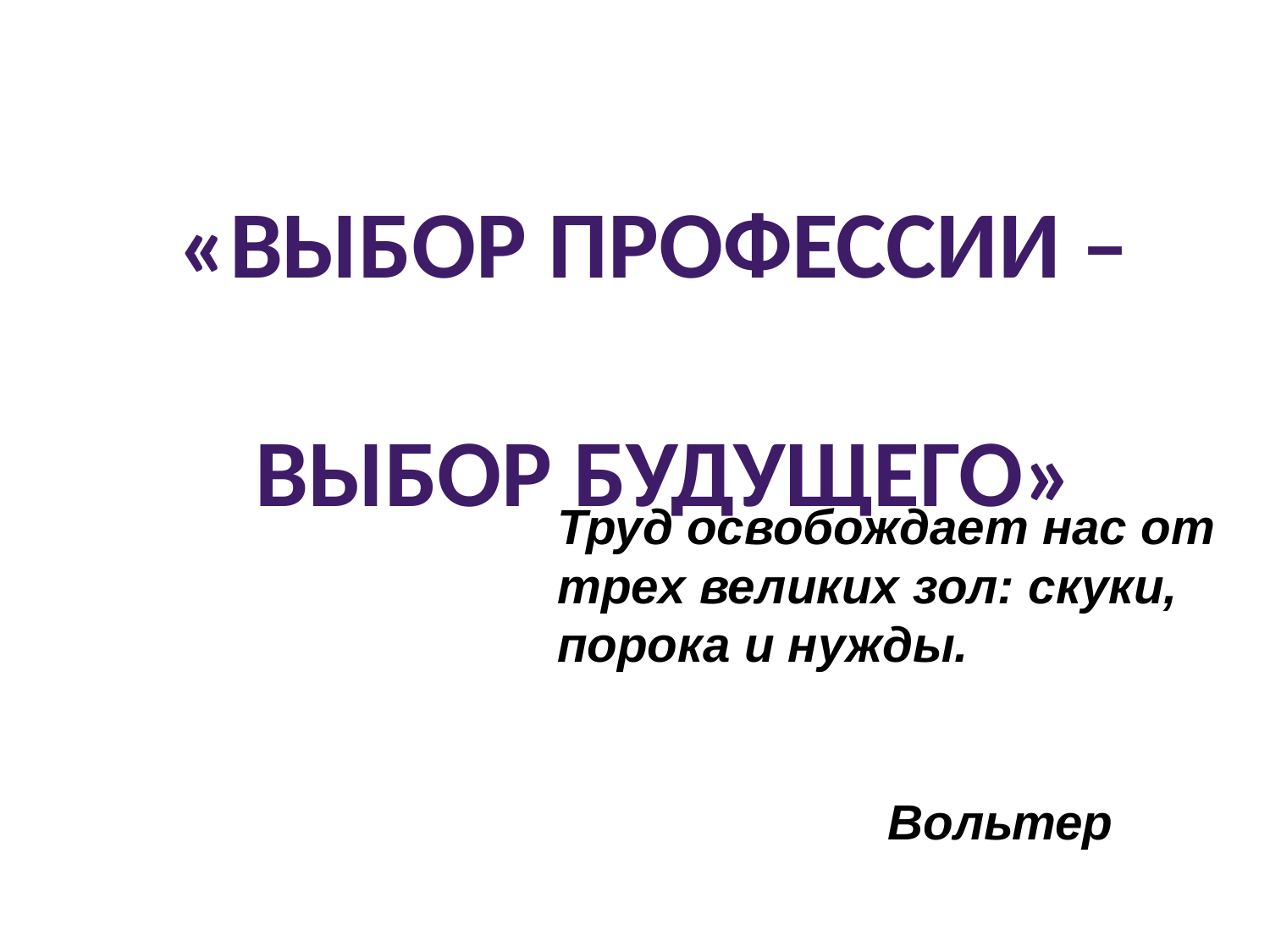

«Выбор профессии –

 выбор будущего»
Труд освобождает нас от трех великих зол: скуки, порока и нужды.
                        Вольтер